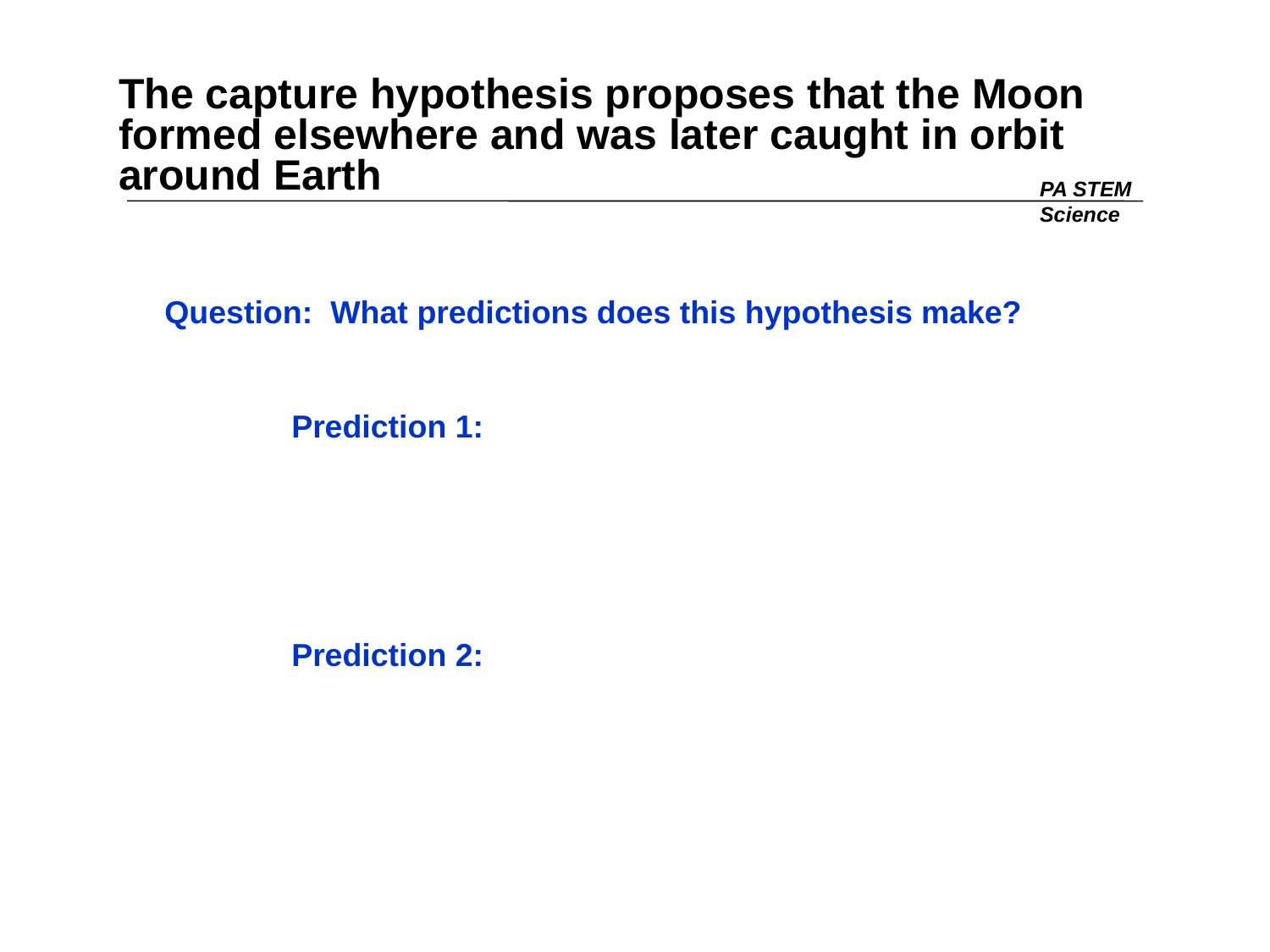

# The capture hypothesis proposes that the Moon formed elsewhere and was later caught in orbit around Earth
PA STEM
Science

Question:  What predictions does this hypothesis make?

	Prediction 1:

	Prediction 2: